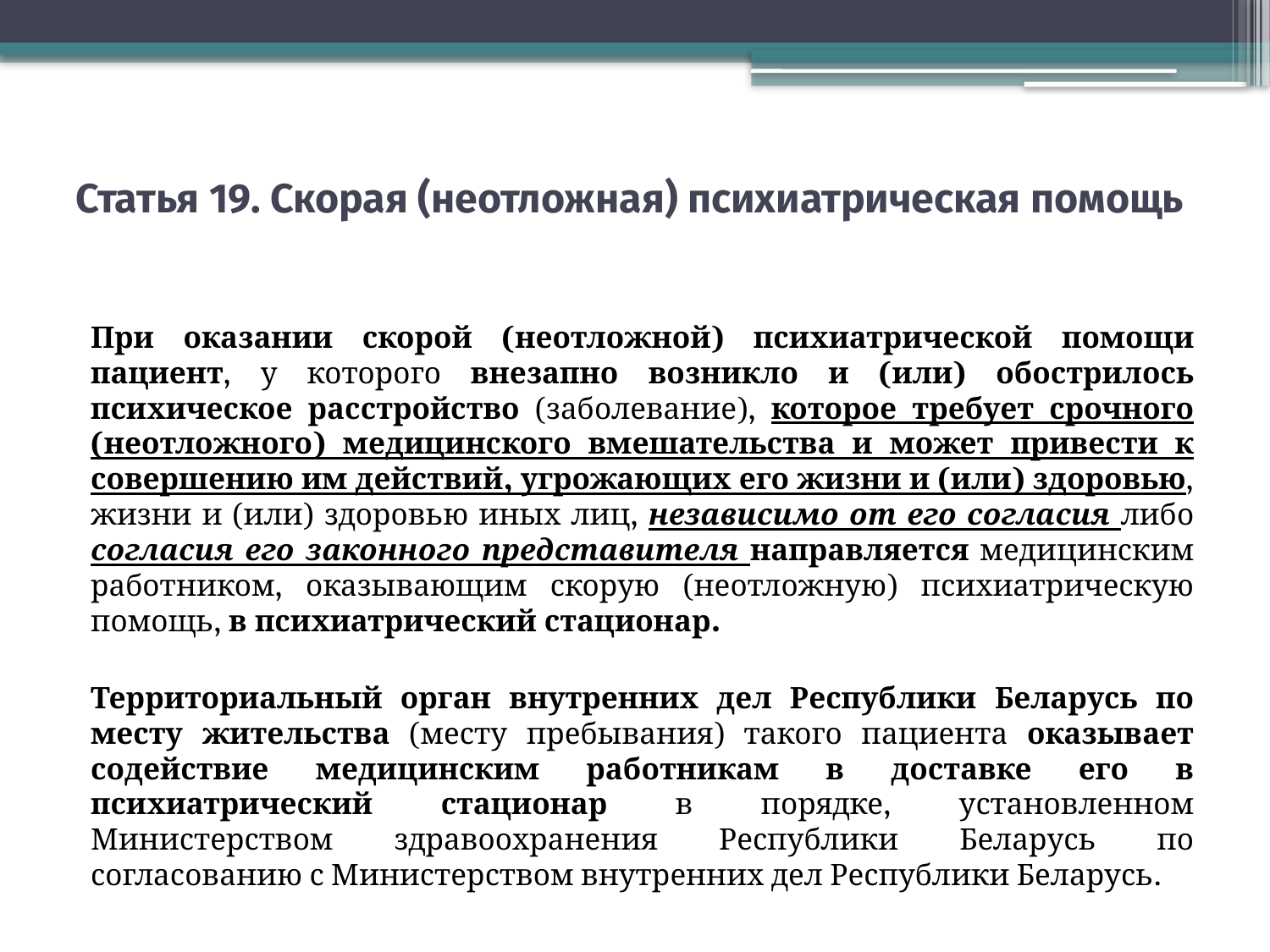

# Статья 19. Скорая (неотложная) психиатрическая помощь
При оказании скорой (неотложной) психиатрической помощи пациент, у которого внезапно возникло и (или) обострилось психическое расстройство (заболевание), которое требует срочного (неотложного) медицинского вмешательства и может привести к совершению им действий, угрожающих его жизни и (или) здоровью, жизни и (или) здоровью иных лиц, независимо от его согласия либо согласия его законного представителя направляется медицинским работником, оказывающим скорую (неотложную) психиатрическую помощь, в психиатрический стационар.

Территориальный орган внутренних дел Республики Беларусь по месту жительства (месту пребывания) такого пациента оказывает содействие медицинским работникам в доставке его в психиатрический стационар в порядке, установленном Министерством здравоохранения Республики Беларусь по согласованию с Министерством внутренних дел Республики Беларусь.